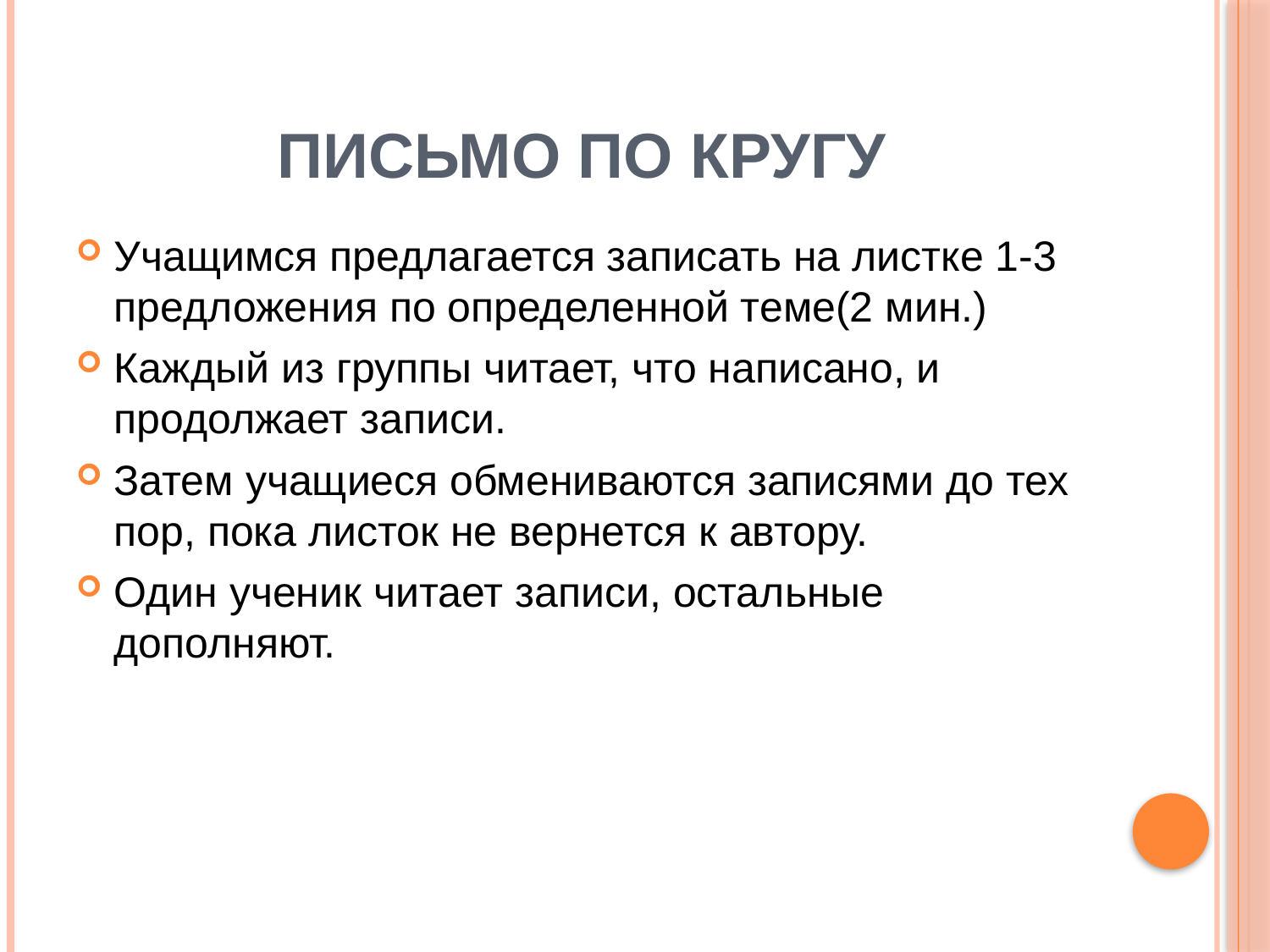

# Письмо по кругу
Учащимся предлагается записать на листке 1-3 предложения по определенной теме(2 мин.)
Каждый из группы читает, что написано, и продолжает записи.
Затем учащиеся обмениваются записями до тех пор, пока листок не вернется к автору.
Один ученик читает записи, остальные дополняют.